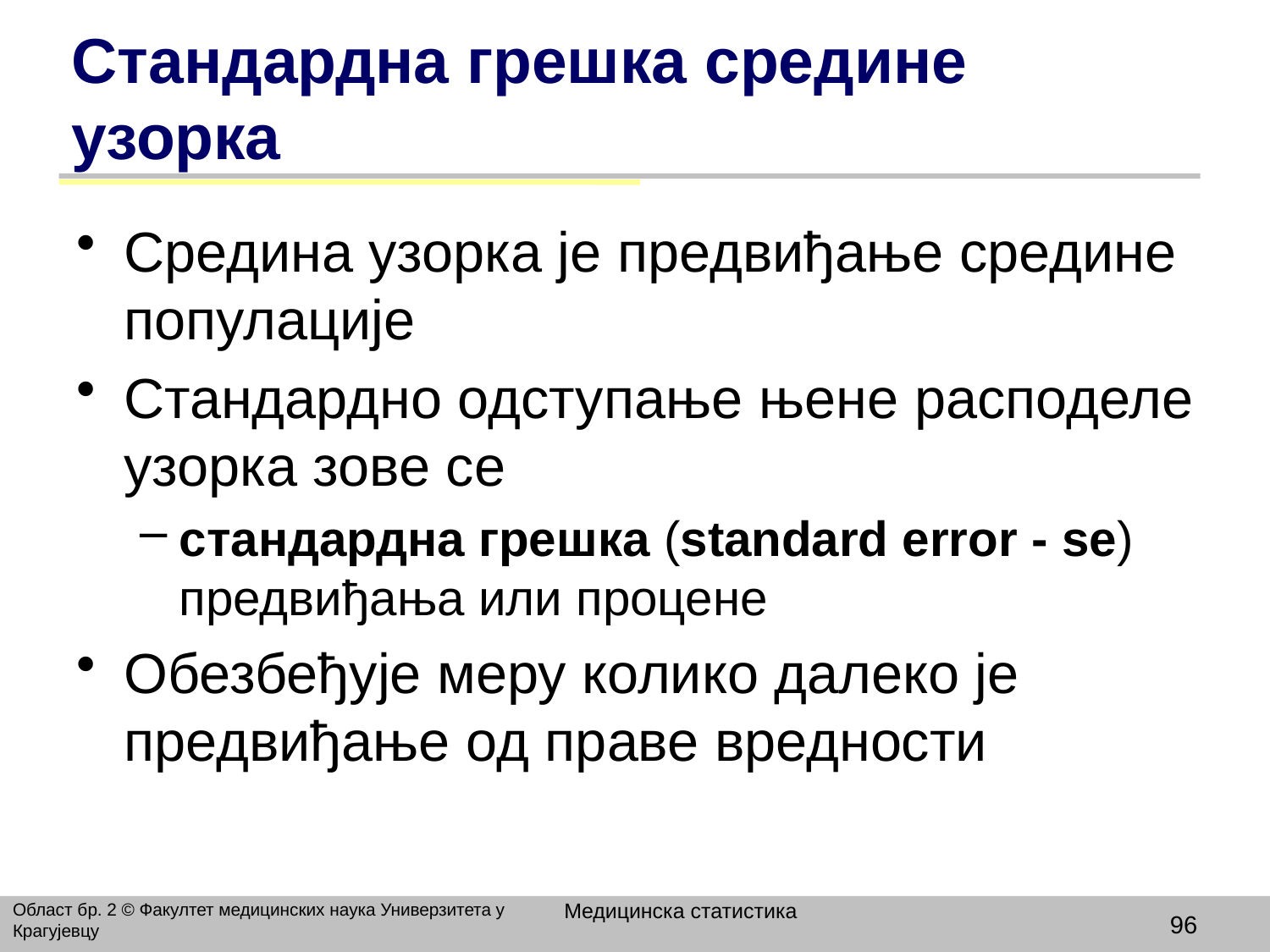

# Стандардна грешка средине узорка
Средина узорка је предвиђање средине популације
Стандардно одступање њене расподеле узорка зове се
стандардна грешка (standard error - se) предвиђања или процене
Обезбеђује меру колико далеко је предвиђање од праве вредности
Медицинска статистика
Област бр. 2 © Факултет медицинских наука Универзитета у Крагујевцу
96